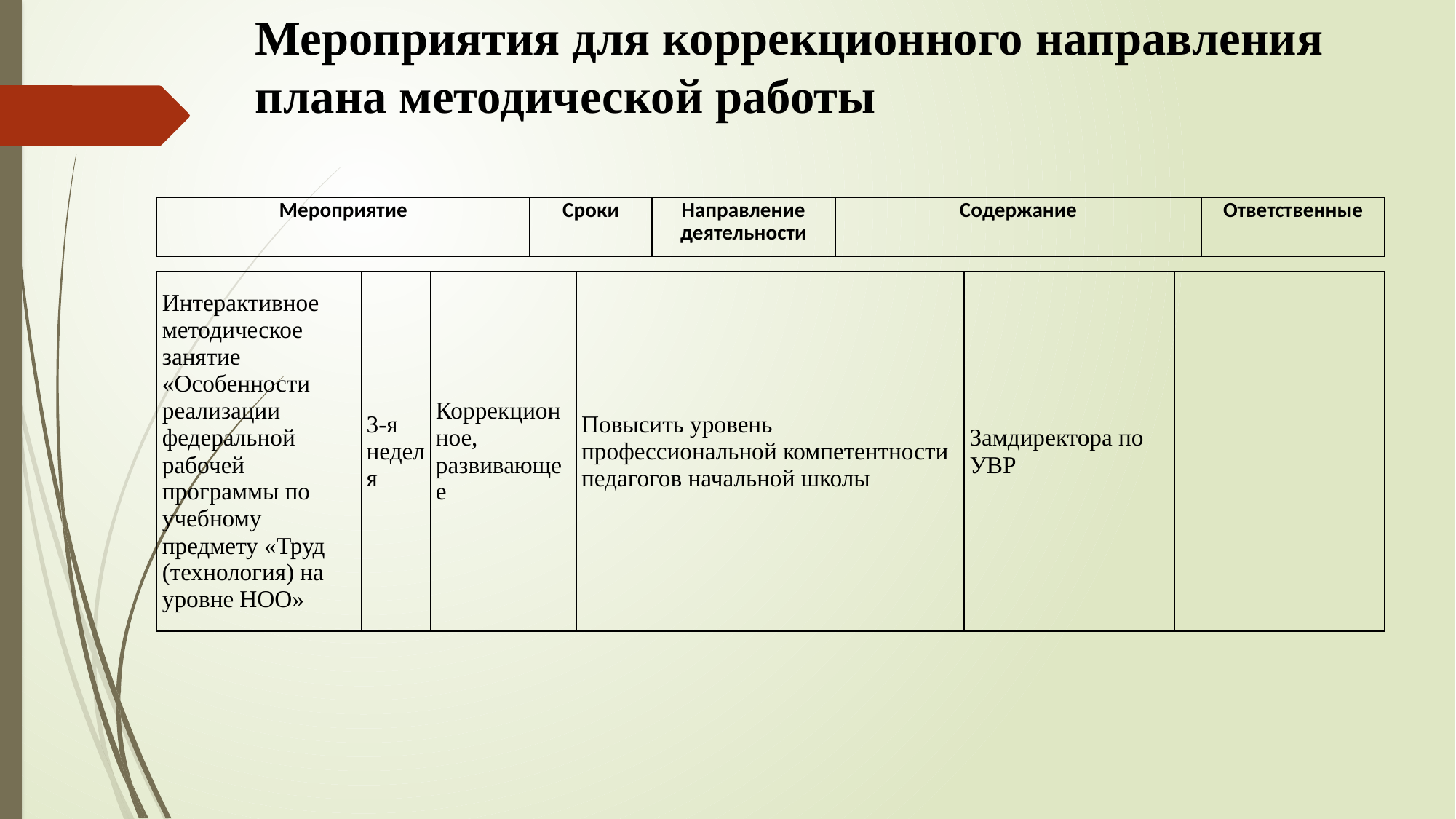

# Мероприятия для коррекционного направления плана методической работы
| Мероприятие | Сроки | Направление деятельности | Содержание | Ответственные |
| --- | --- | --- | --- | --- |
| Интерактивное методическое занятие «Особенности реализации федеральной рабочей программы по учебному предмету «Труд (технология) на уровне НОО» | 3-я неделя | Коррекционное, развивающее | Повысить уровень профессиональной компетентности педагогов начальной школы | Замдиректора по УВР |  |
| --- | --- | --- | --- | --- | --- |